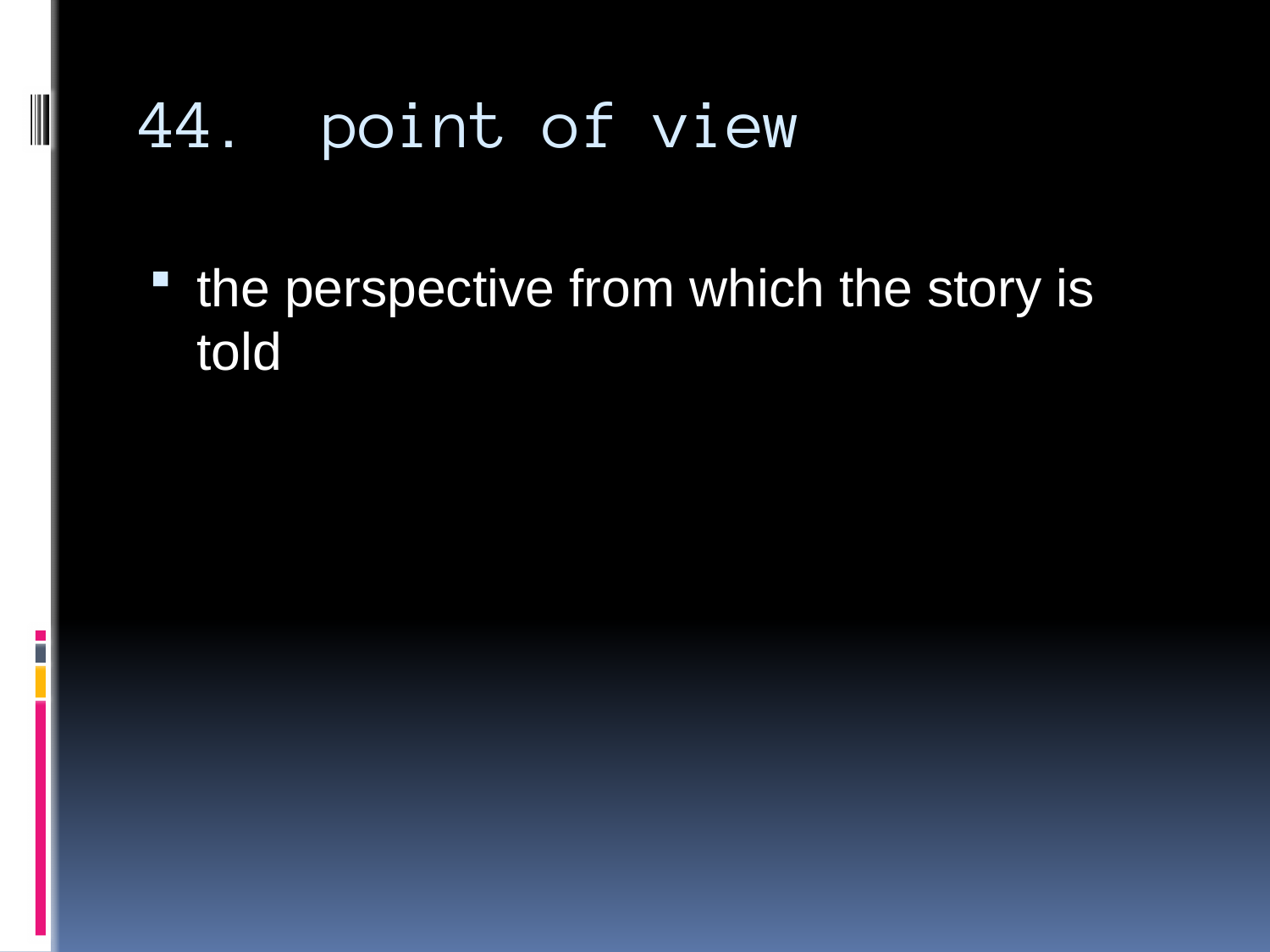

# 44.  point of view
the perspective from which the story is told